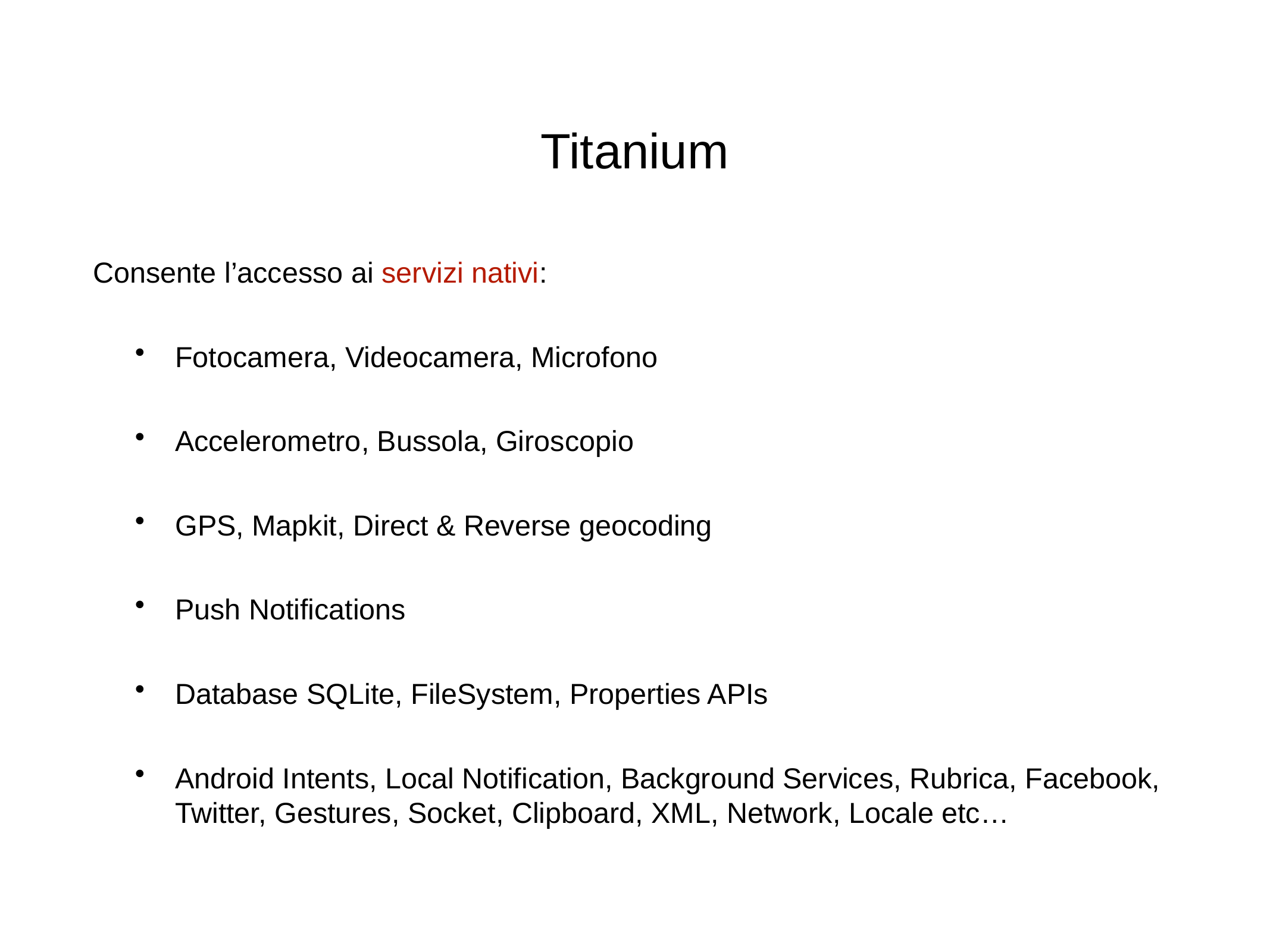

# Titanium
Consente l’accesso ai servizi nativi:
Fotocamera, Videocamera, Microfono
Accelerometro, Bussola, Giroscopio
GPS, Mapkit, Direct & Reverse geocoding
Push Notifications
Database SQLite, FileSystem, Properties APIs
Android Intents, Local Notification, Background Services, Rubrica, Facebook, Twitter, Gestures, Socket, Clipboard, XML, Network, Locale etc…